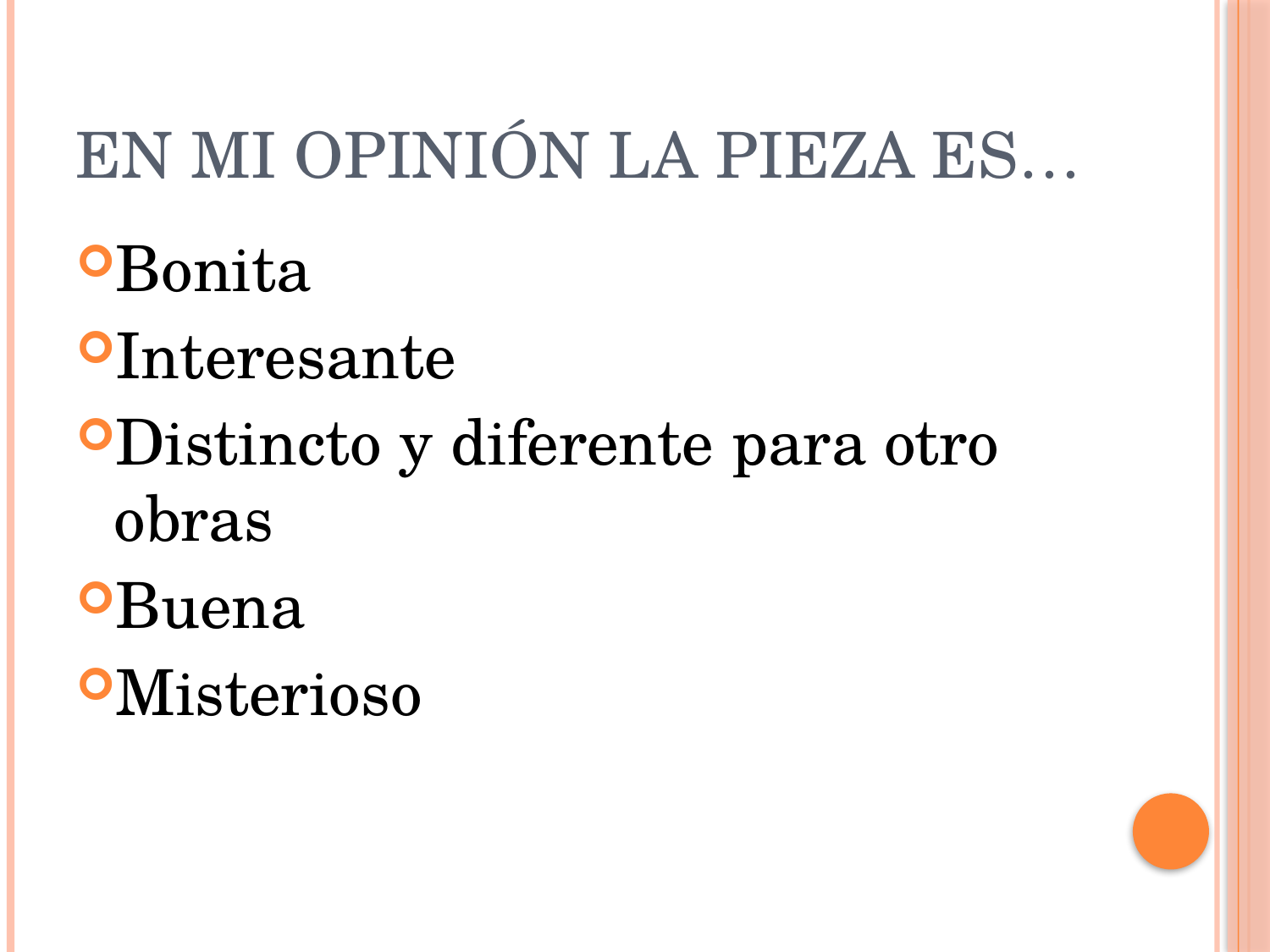

# En mi opinión La Pieza Es…
Bonita
Interesante
Distincto y diferente para otro obras
Buena
Misterioso